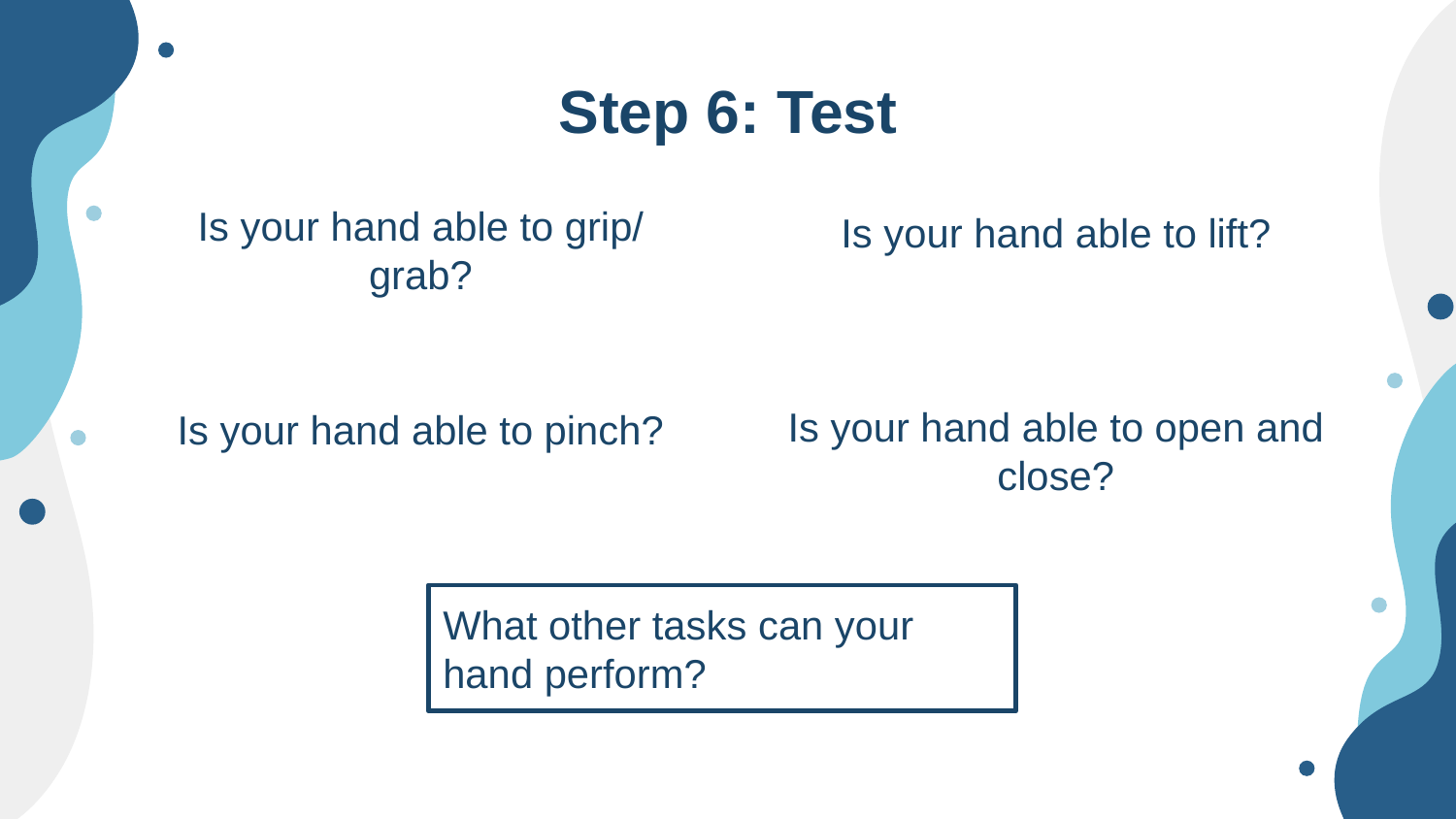

# Step 6: Test
Is your hand able to lift?
Is your hand able to grip/ grab?
Is your hand able to pinch?
Is your hand able to open and close?
What other tasks can your hand perform?